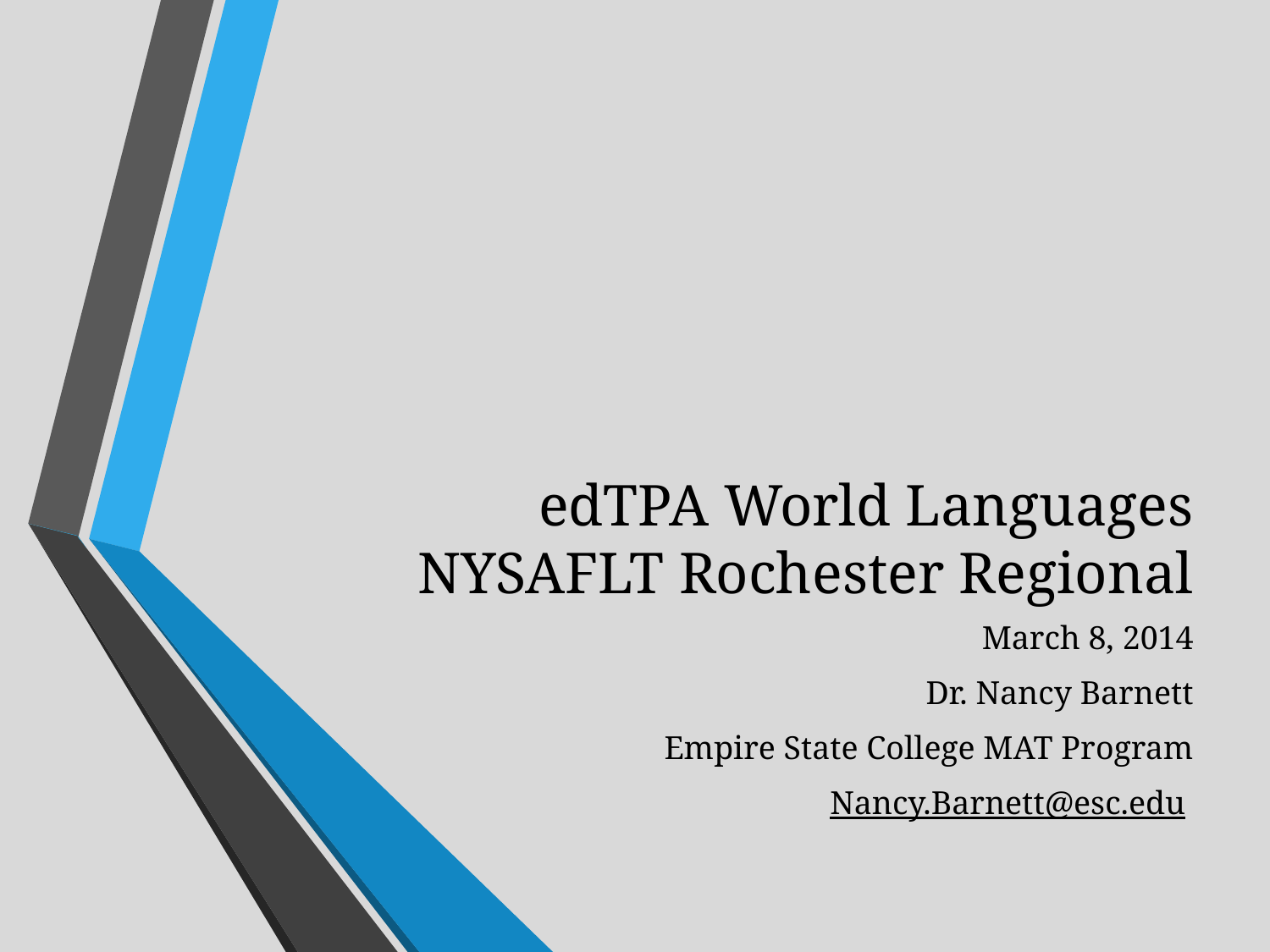

# edTPA World Languages NYSAFLT Rochester Regional
March 8, 2014
Dr. Nancy Barnett
Empire State College MAT Program
Nancy.Barnett@esc.edu